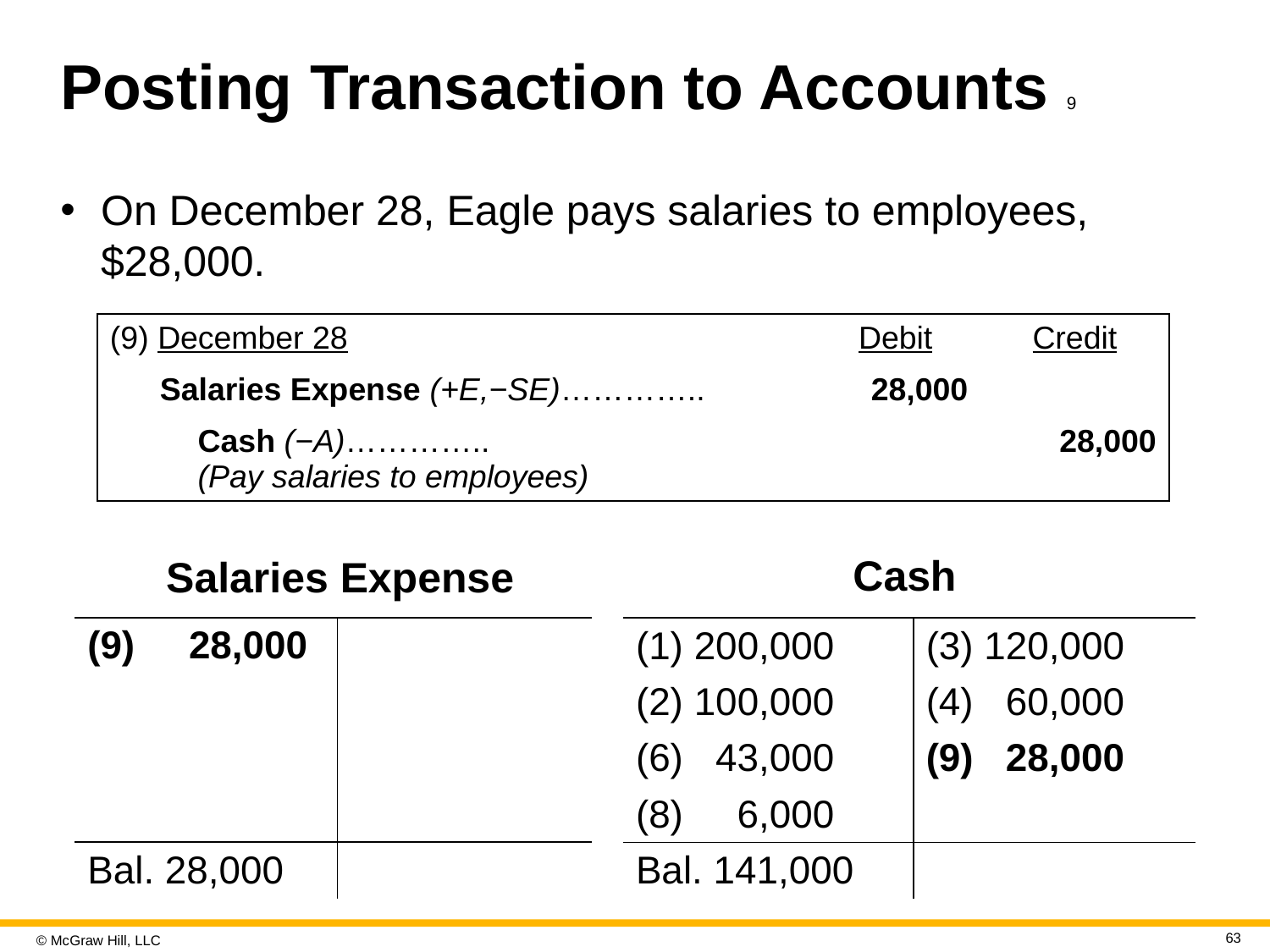

# Posting Transaction to Accounts 9
On December 28, Eagle pays salaries to employees, $28,000.
| (9) December 28 | Debit | Credit |
| --- | --- | --- |
| Salaries Expense (+E,−SE)………….. | 28,000 |  |
| Cash (−A)………….. (Pay salaries to employees) |  | 28,000 |
Salaries Expense
Cash
| (9) 28,000 |  |
| --- | --- |
|  |  |
|  |  |
|  |  |
| Bal. 28,000 |  |
| (1) 200,000 | (3) 120,000 |
| --- | --- |
| (2) 100,000 | (4) 60,000 |
| (6) 43,000 | (9) 28,000 |
| (8) 6,000 |  |
| Bal. 141,000 |  |
63